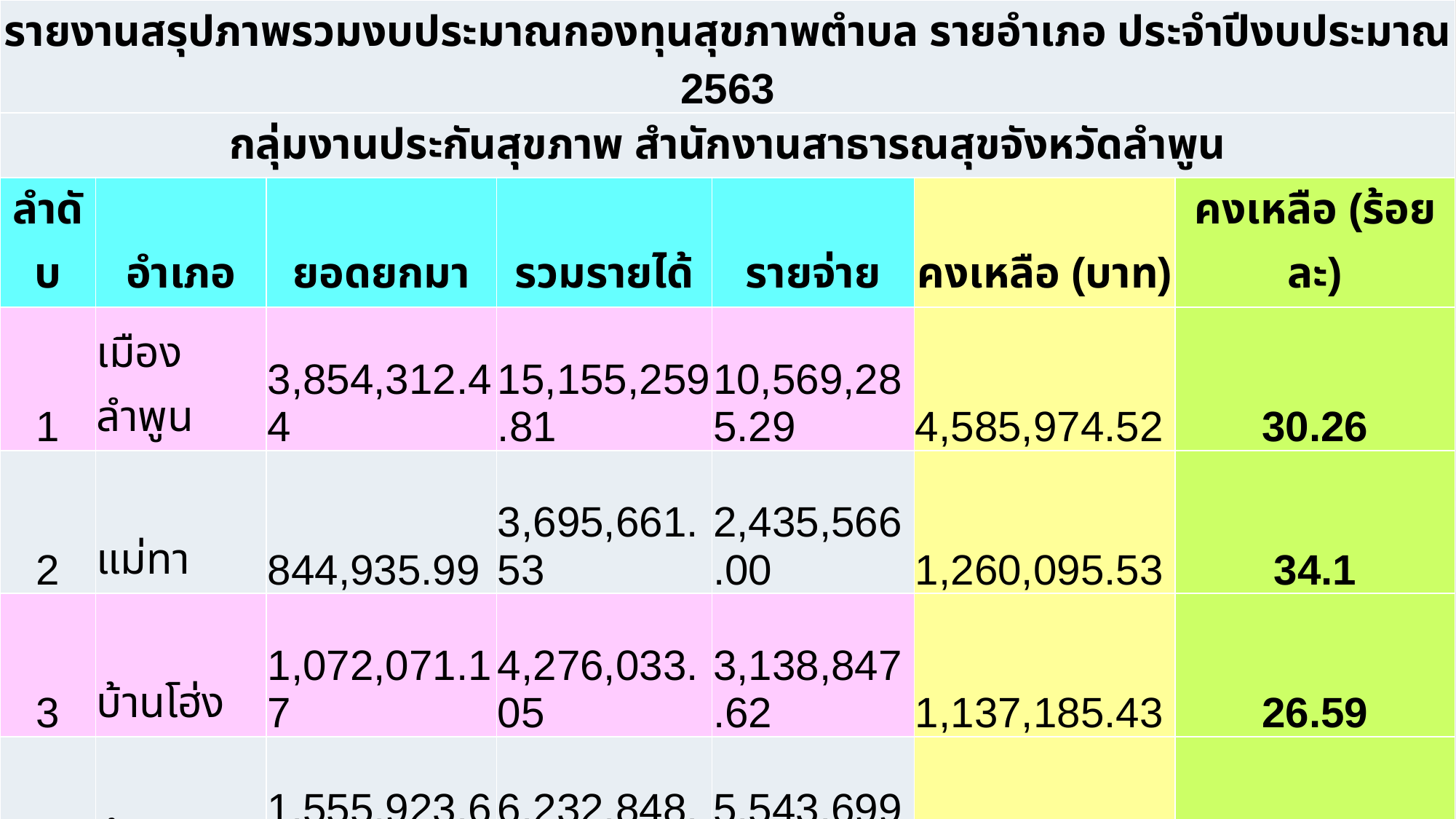

| รายงานสรุปภาพรวมงบประมาณกองทุนสุขภาพตำบล รายอำเภอ ประจำปีงบประมาณ 2563 |  |  |  |  |  |  |
| --- | --- | --- | --- | --- | --- | --- |
| กลุ่มงานประกันสุขภาพ สำนักงานสาธารณสุขจังหวัดลำพูน |  |  |  |  |  |  |
| ลำดับ | อำเภอ | ยอดยกมา | รวมรายได้ | รายจ่าย | คงเหลือ (บาท) | คงเหลือ (ร้อยละ) |
| 1 | เมืองลำพูน | 3,854,312.44 | 15,155,259.81 | 10,569,285.29 | 4,585,974.52 | 30.26 |
| 2 | แม่ทา | 844,935.99 | 3,695,661.53 | 2,435,566.00 | 1,260,095.53 | 34.1 |
| 3 | บ้านโฮ่ง | 1,072,071.17 | 4,276,033.05 | 3,138,847.62 | 1,137,185.43 | 26.59 |
| 4 | ลี้ | 1,555,923.61 | 6,232,848.46 | 5,543,699.04 | 689,149.42 | 11.06 |
| 5 | ทุ่งหัวช้าง | 133,753.19 | 1,428,115.52 | 1,007,916.00 | 420,199.52 | 29.42 |
| 6 | ป่าซาง | 862,747.42 | 4,990,263.69 | 3,809,092.52 | 1,181,171.17 | 23.67 |
| 7 | บ้านธิ | 144,687.27 | 1,407,397.85 | 1,027,714.00 | 379,683.85 | 26.98 |
| 8 | เวียงหนองล่อง | 158,577.43 | 1,516,321.44 | 1,073,255.00 | 443,066.44 | 29.22 |
| รวม |  | 8,627,008.52 | 9,342,098.50 | 28,605,375.47 | 10,096,525.88 | 26.09 |
|  | ที่มา https://obt.nhso.go.th/ วันที่ 18 สิงหาคม 2563 เวล 16.00 น \*\*\*\*\*\* |  |  |  |  | (เกณฑ์ไม่เกินร้อยละ 20.0) |